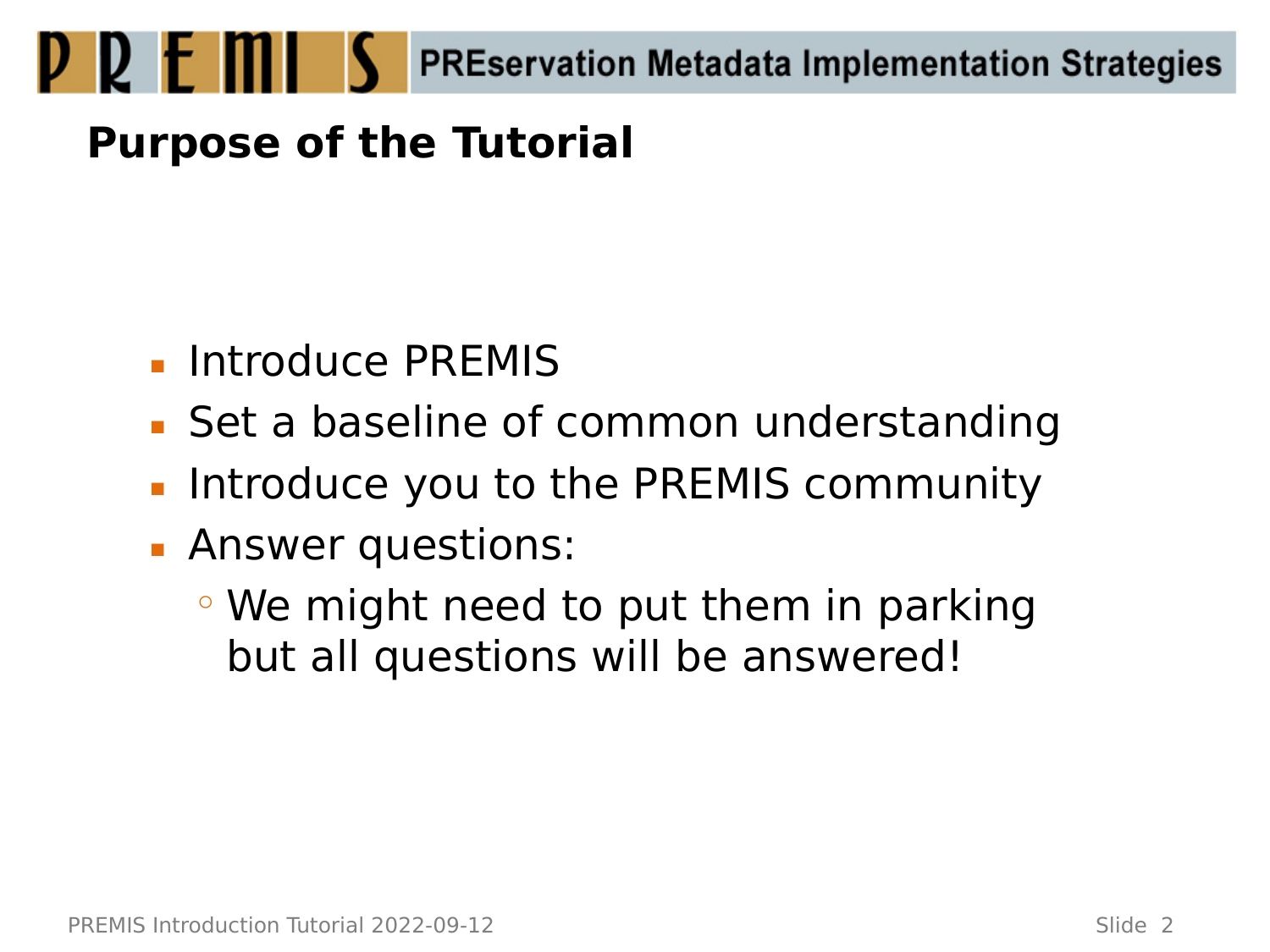

# Purpose of the Tutorial

Introduce PREMIS
Set a baseline of common understanding
Introduce you to the PREMIS community
Answer questions:
We might need to put them in parking but all questions will be answered!